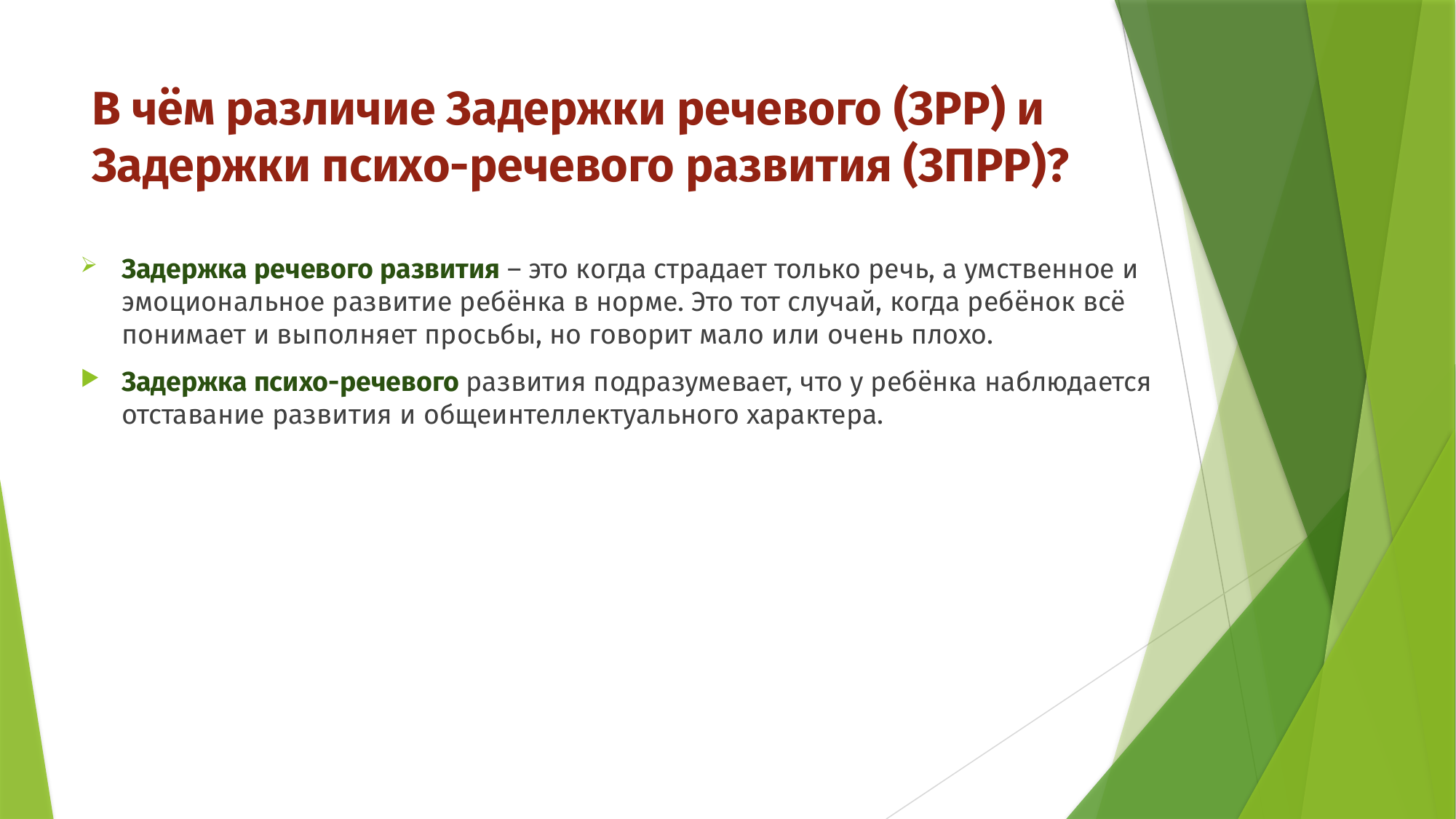

# В чём различие Задержки речевого (ЗРР) и Задержки психо-речевого развития (ЗПРР)?
Задержка речевого развития – это когда страдает только речь, а умственное и эмоциональное развитие ребёнка в норме. Это тот случай, когда ребёнок всё понимает и выполняет просьбы, но говорит мало или очень плохо.
Задержка психо-речевого развития подразумевает, что у ребёнка наблюдается отставание развития и общеинтеллектуального характера.